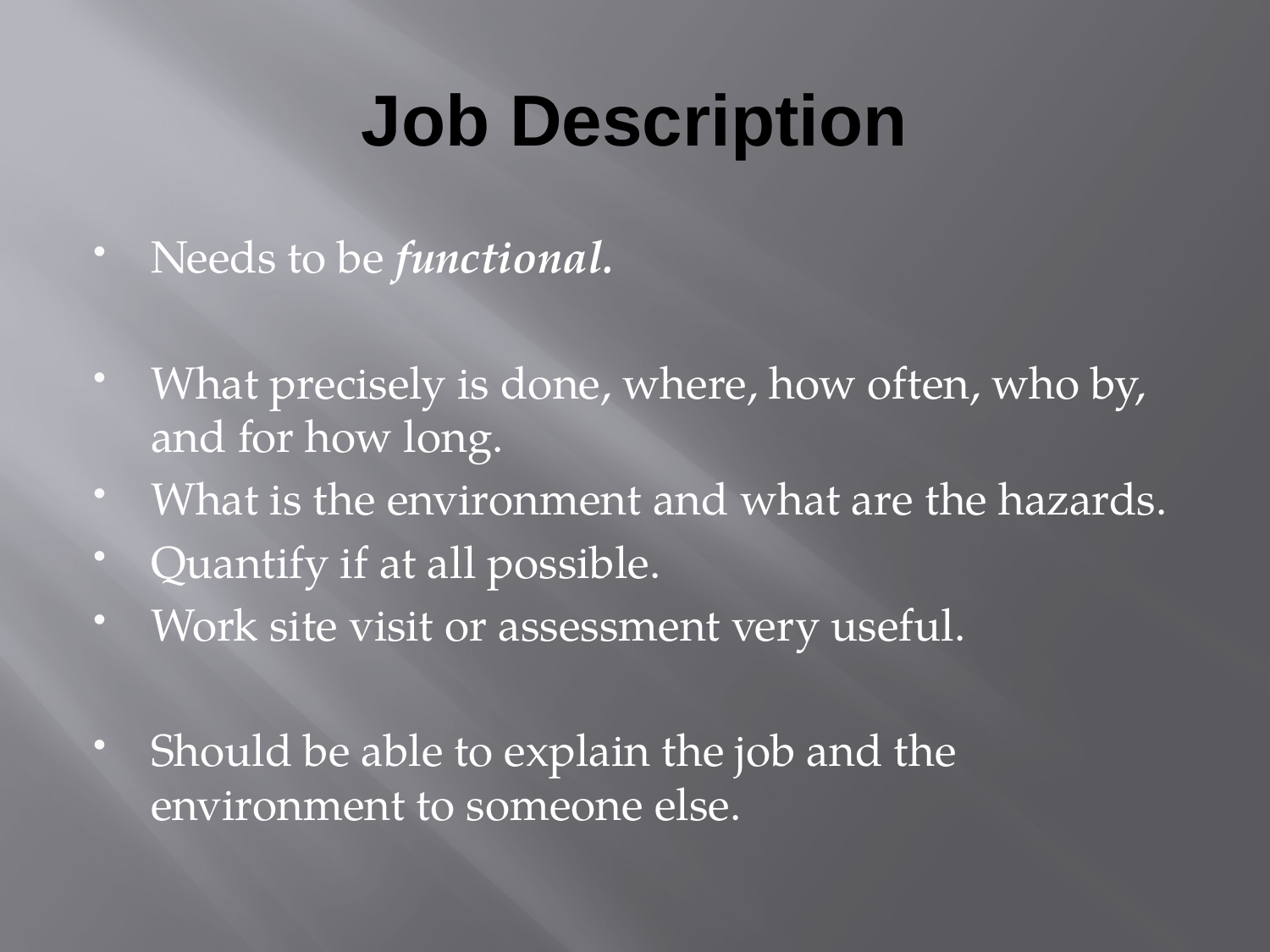

# Job Description
Needs to be functional.

What precisely is done, where, how often, who by, and for how long.
What is the environment and what are the hazards.
Quantify if at all possible.
Work site visit or assessment very useful.

Should be able to explain the job and the environment to someone else.